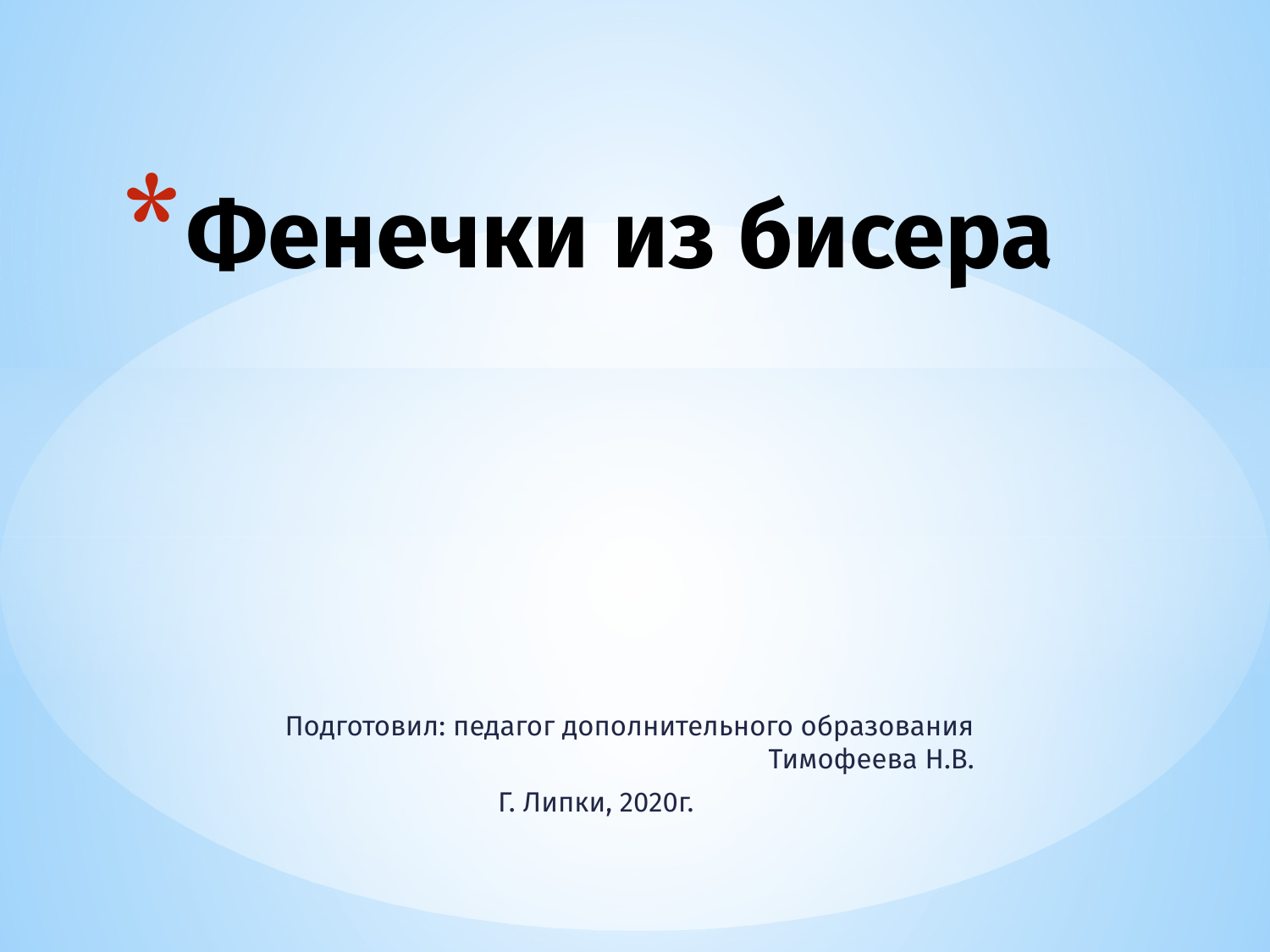

# Фенечки из бисера
Подготовил: педагог дополнительного образования Тимофеева Н.В.
Г. Липки, 2020г.